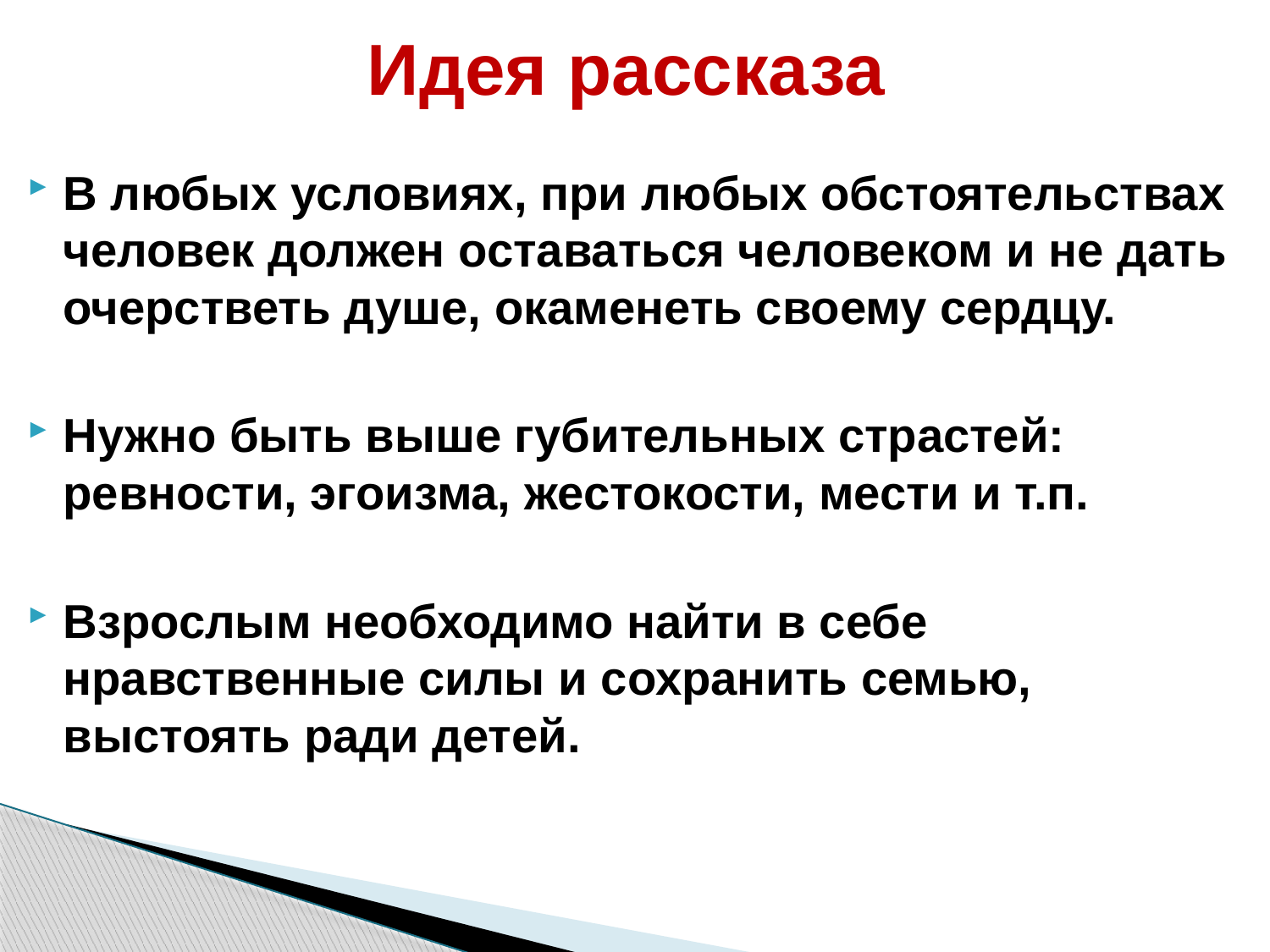

# Идея рассказа
В любых условиях, при любых обстоятельствах человек должен оставаться человеком и не дать очерстветь душе, окаменеть своему сердцу.

Нужно быть выше губительных страстей: ревности, эгоизма, жестокости, мести и т.п.

Взрослым необходимо найти в себе нравственные силы и сохранить семью, выстоять ради детей.